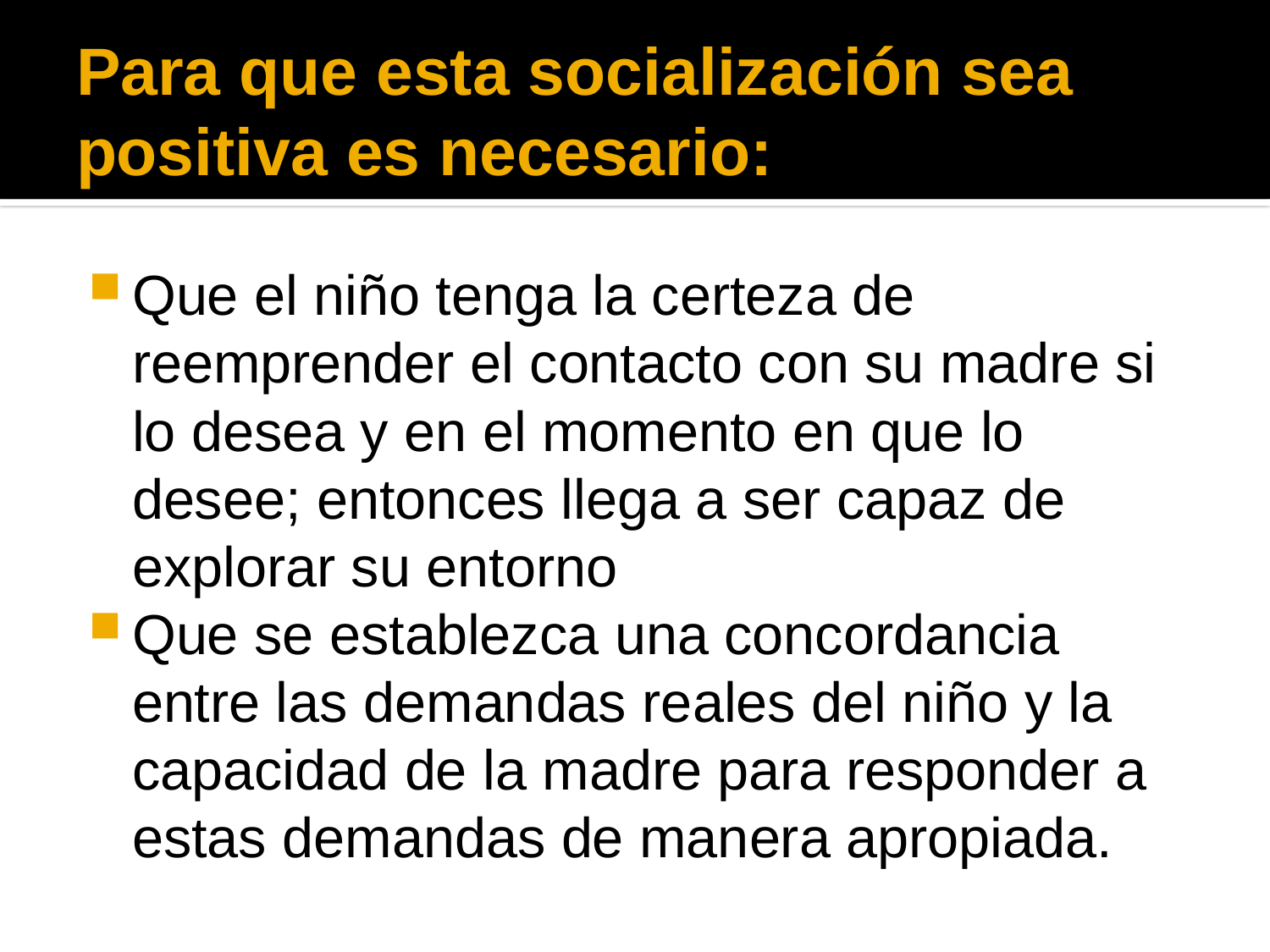

# Para que esta socialización sea positiva es necesario:
Que el niño tenga la certeza de reemprender el contacto con su madre si lo desea y en el momento en que lo desee; entonces llega a ser capaz de explorar su entorno
Que se establezca una concordancia entre las demandas reales del niño y la capacidad de la madre para responder a estas demandas de manera apropiada.